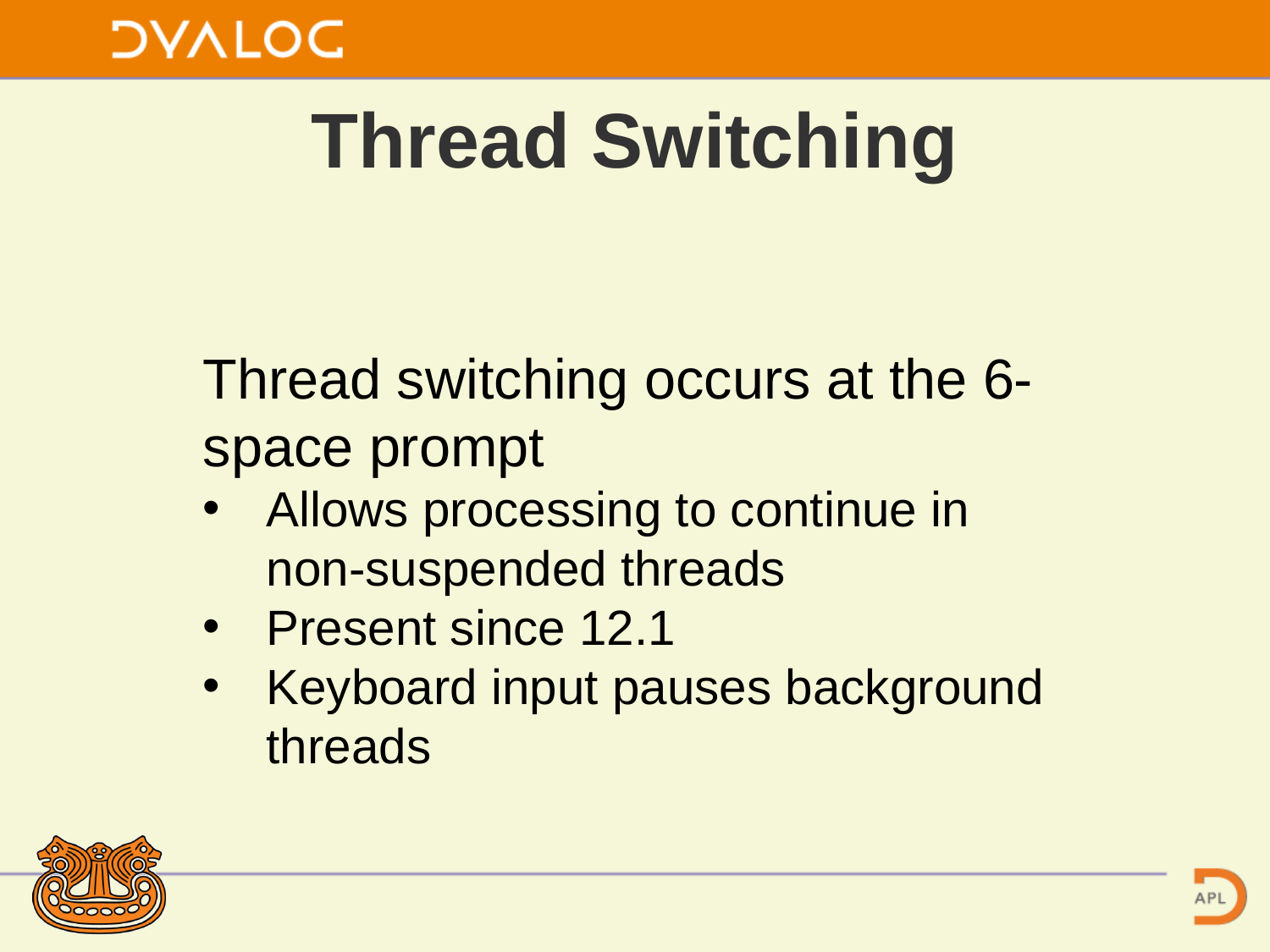

# Thread Switching
Thread switching occurs at the 6-space prompt
Allows processing to continue in non-suspended threads
Present since 12.1
Keyboard input pauses background threads